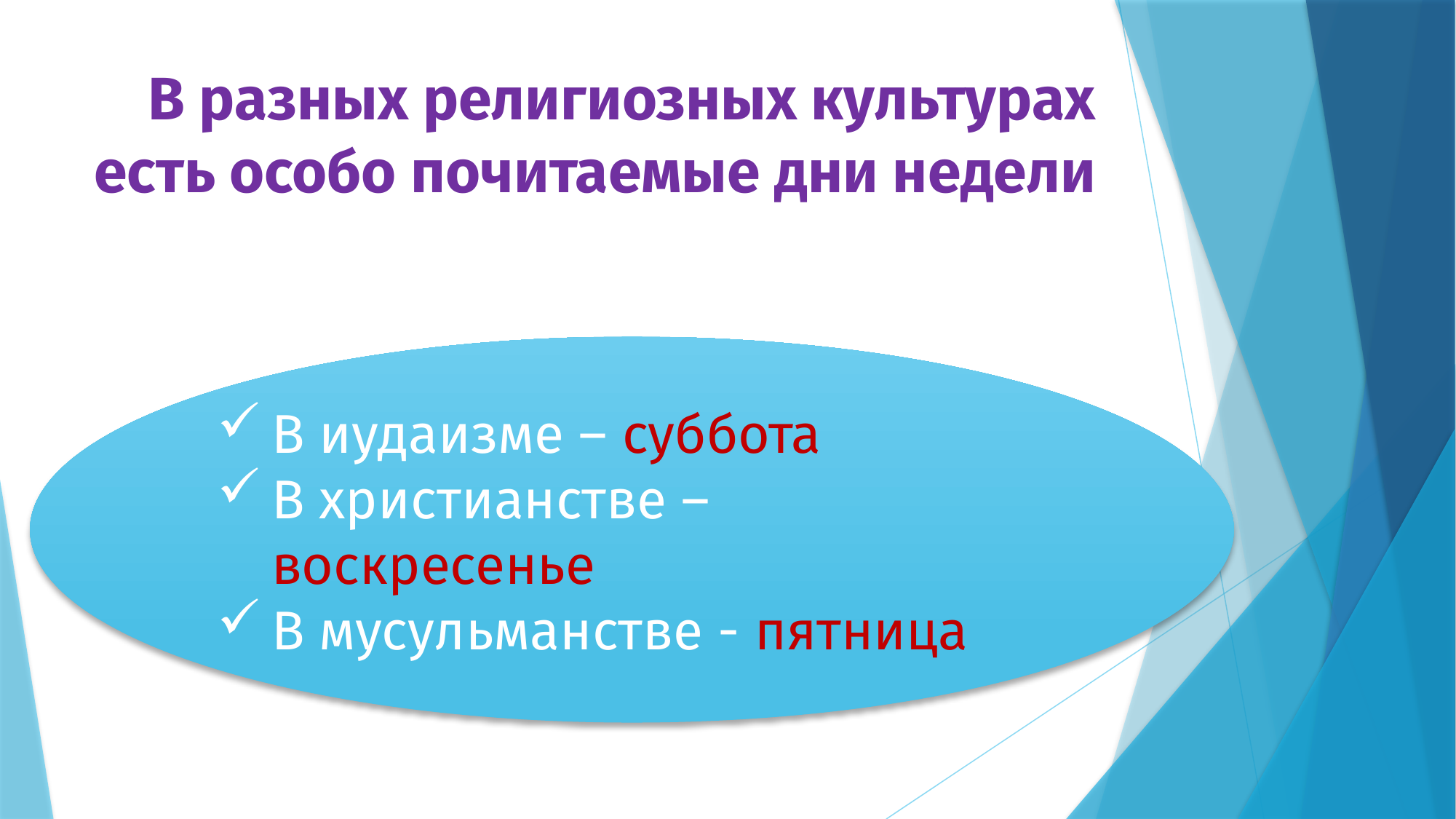

# В разных религиозных культурах есть особо почитаемые дни недели
В иудаизме – суббота
В христианстве – воскресенье
В мусульманстве - пятница